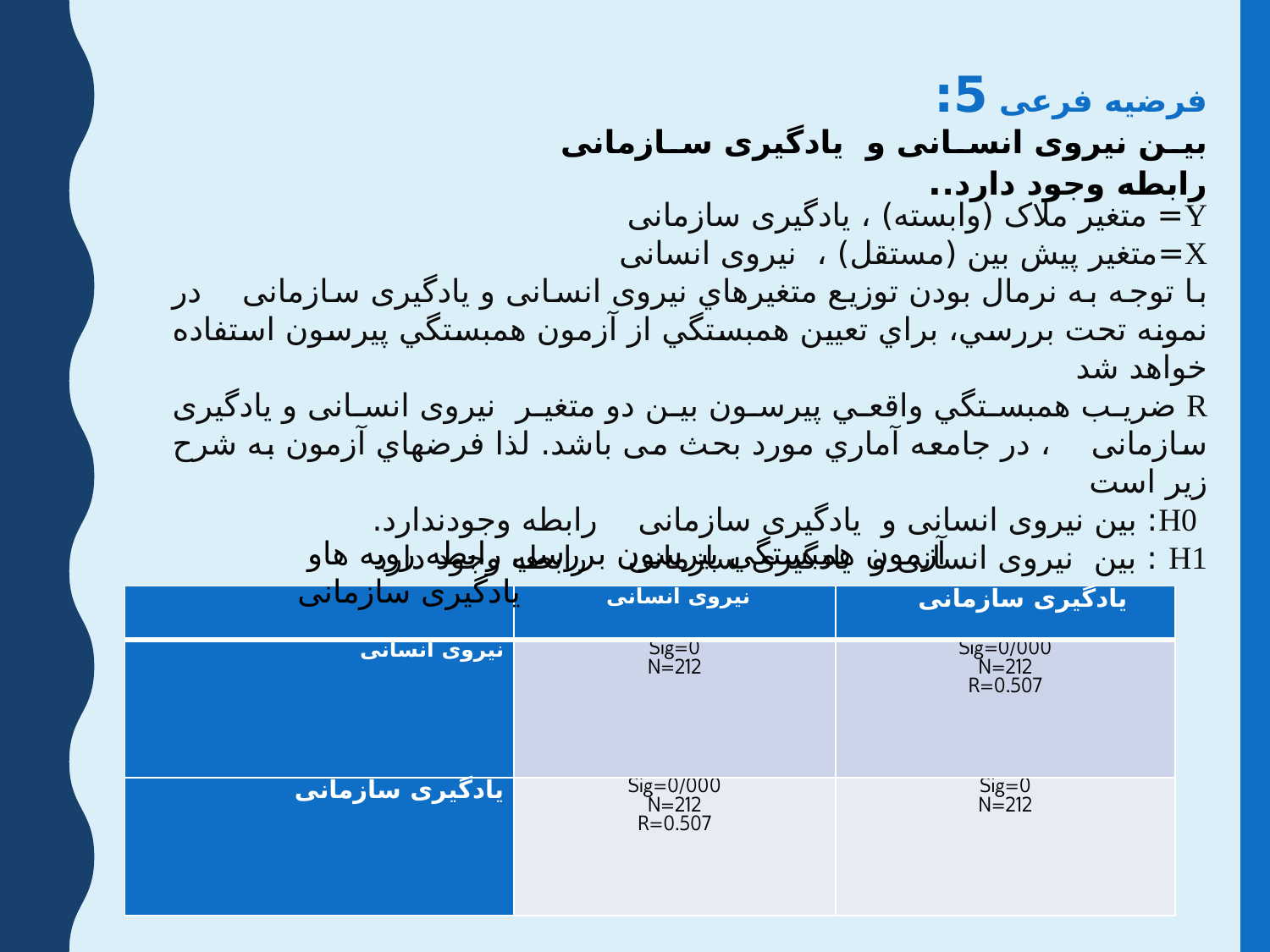

فرضیه فرعی 5:
بین نیروی انسانی و  یادگیری سازمانی    رابطه وجود دارد..
Y= متغير ملاک (وابسته) ، یادگیری سازمانی
X=متغير پيش بين (مستقل) ،  نیروی انسانی
با توجه به نرمال بودن توزيع متغيرهاي نیروی انسانی و یادگیری سازمانی    در نمونه تحت بررسي، براي تعيين همبستگي از آزمون همبستگي پيرسون استفاده خواهد شد
R ضريب همبستگي واقعي پیرسون بين دو متغير  نیروی انسانی و یادگیری سازمانی    ، در جامعه آماري مورد بحث می باشد. لذا فرضهاي آزمون به شرح زير است
 H0: بین نیروی انسانی و  یادگیری سازمانی    رابطه وجودندارد.
H1 : بین  نیروی انسانی و  یادگیری سازمانی    رابطه وجود دارد
آزمون همبستگي پیرسون بررسي رابطه رویه هاو  یادگیری سازمانی
|  | نیروی انسانی | یادگیری سازمانی |
| --- | --- | --- |
| نیروی انسانی | Sig=0 N=212 | Sig=0/000 N=212 R=0.507 |
| یادگیری سازمانی | Sig=0/000 N=212 R=0.507 | Sig=0 N=212 |